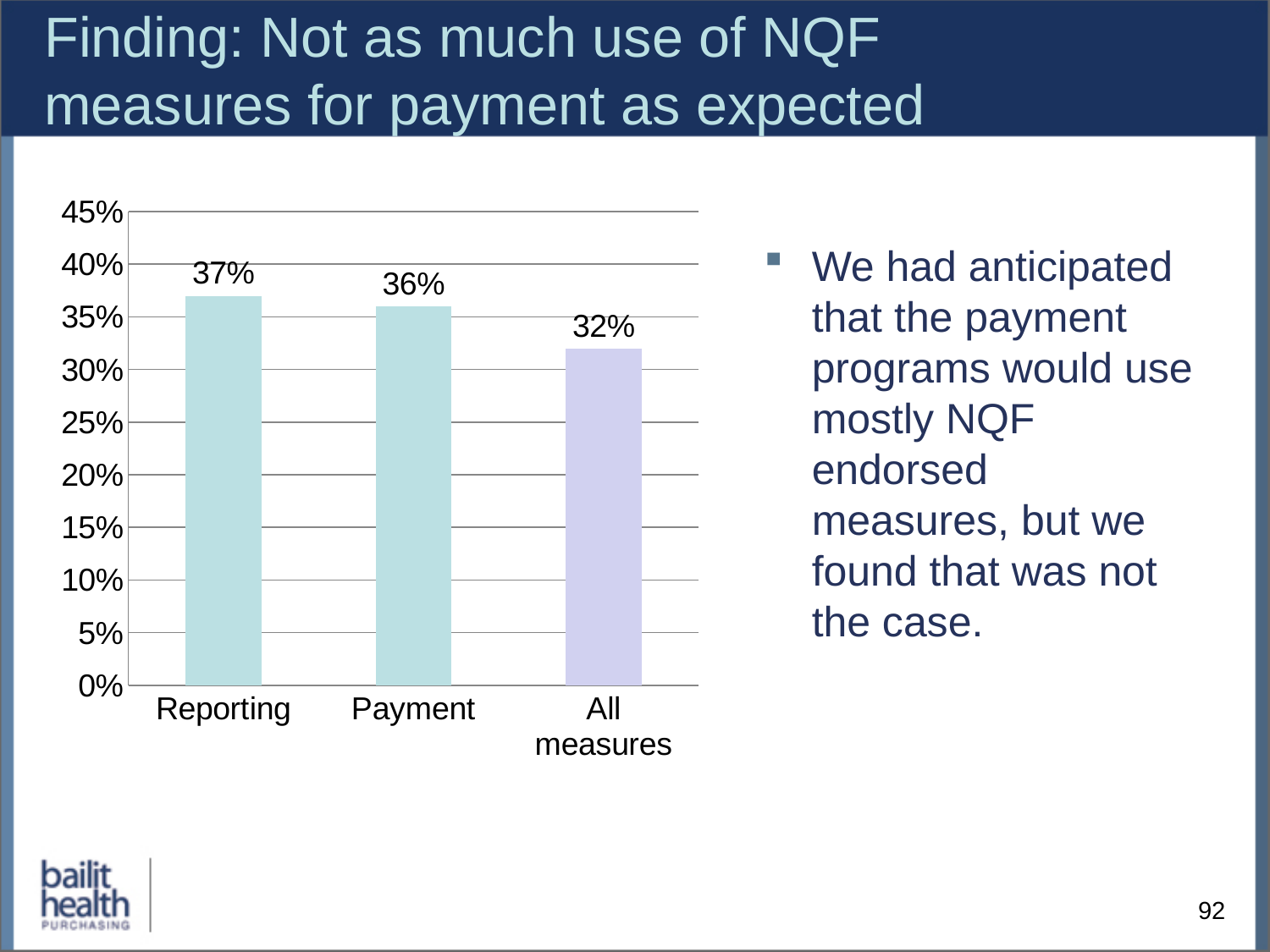

# Finding: Not as much use of NQF measures for payment as expected

### Chart

| Category | Column1 |
|---|---|
| Reporting | 0.37 |
| Payment | 0.36 |
| All measures | 0.32 |
We had anticipated that the payment programs would use mostly NQF endorsed measures, but we found that was not the case.

92